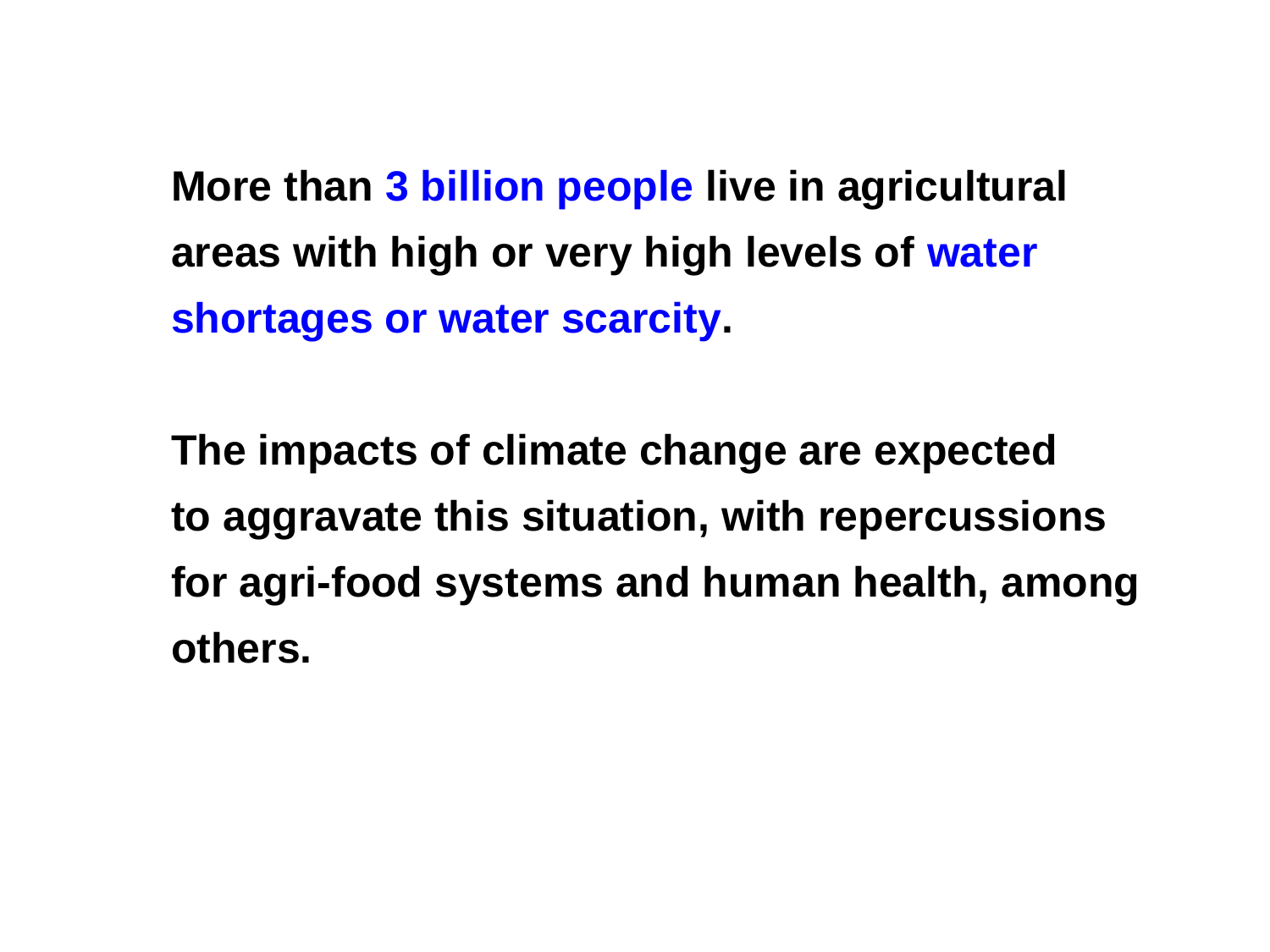

More than 3 billion people live in agricultural areas with high or very high levels of water shortages or water scarcity.

The impacts of climate change are expected
to aggravate this situation, with repercussions for agri-food systems and human health, among others.